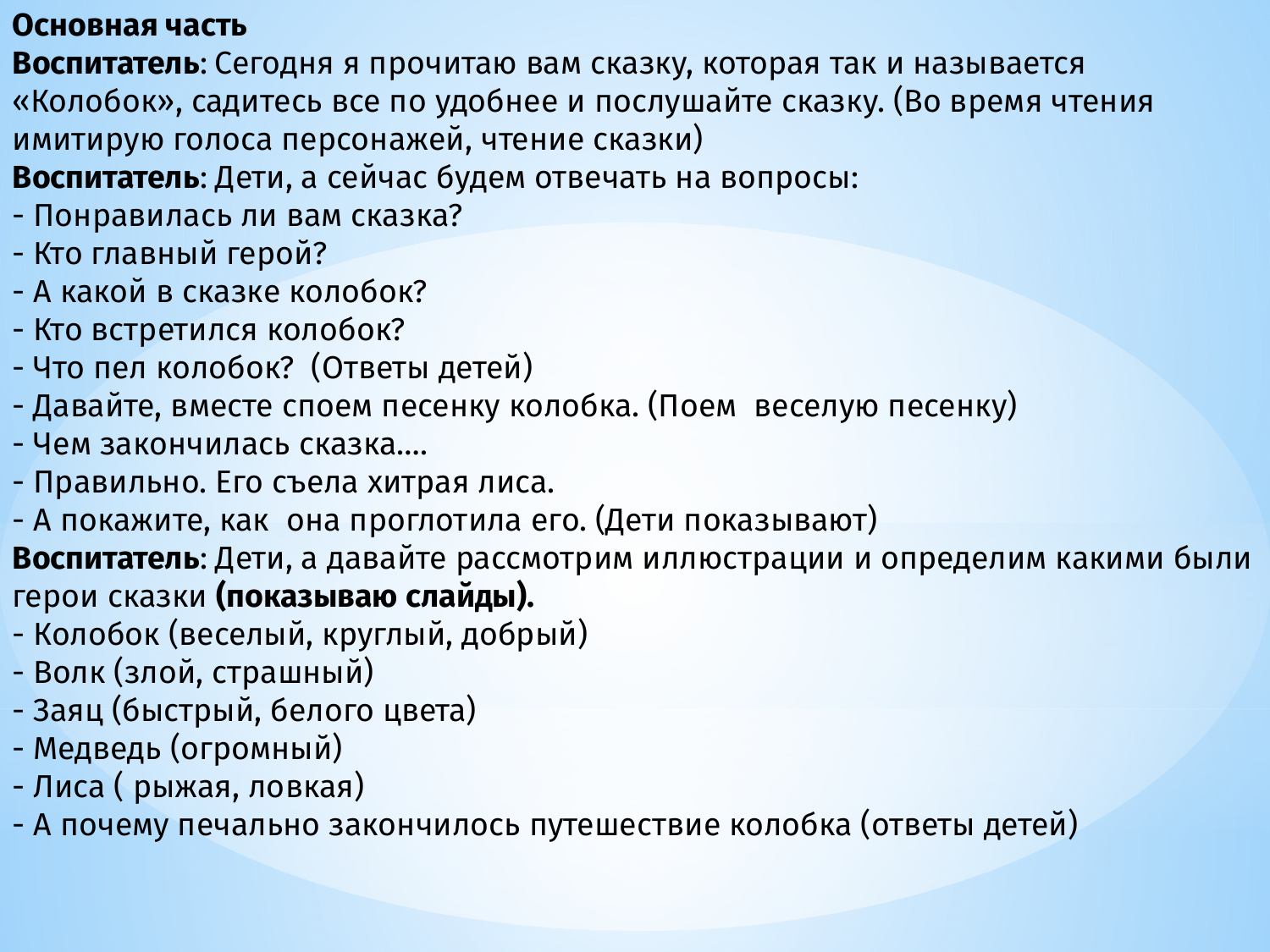

Основная часть
Воспитатель: Сегодня я прочитаю вам сказку, которая так и называется «Колобок», садитесь все по удобнее и послушайте сказку. (Во время чтения имитирую голоса персонажей, чтение сказки)
Воспитатель: Дети, а сейчас будем отвечать на вопросы:
- Понравилась ли вам сказка?
- Кто главный герой?
- А какой в сказке колобок?
- Кто встретился колобок?
- Что пел колобок?  (Ответы детей)
- Давайте, вместе споем песенку колобка. (Поем  веселую песенку)
- Чем закончилась сказка….
- Правильно. Его съела хитрая лиса.
- А покажите, как  она проглотила его. (Дети показывают)
Воспитатель: Дети, а давайте рассмотрим иллюстрации и определим какими были герои сказки (показываю слайды).
- Колобок (веселый, круглый, добрый)
- Волк (злой, страшный)
- Заяц (быстрый, белого цвета)
- Медведь (огромный)
- Лиса ( рыжая, ловкая)
- А почему печально закончилось путешествие колобка (ответы детей)